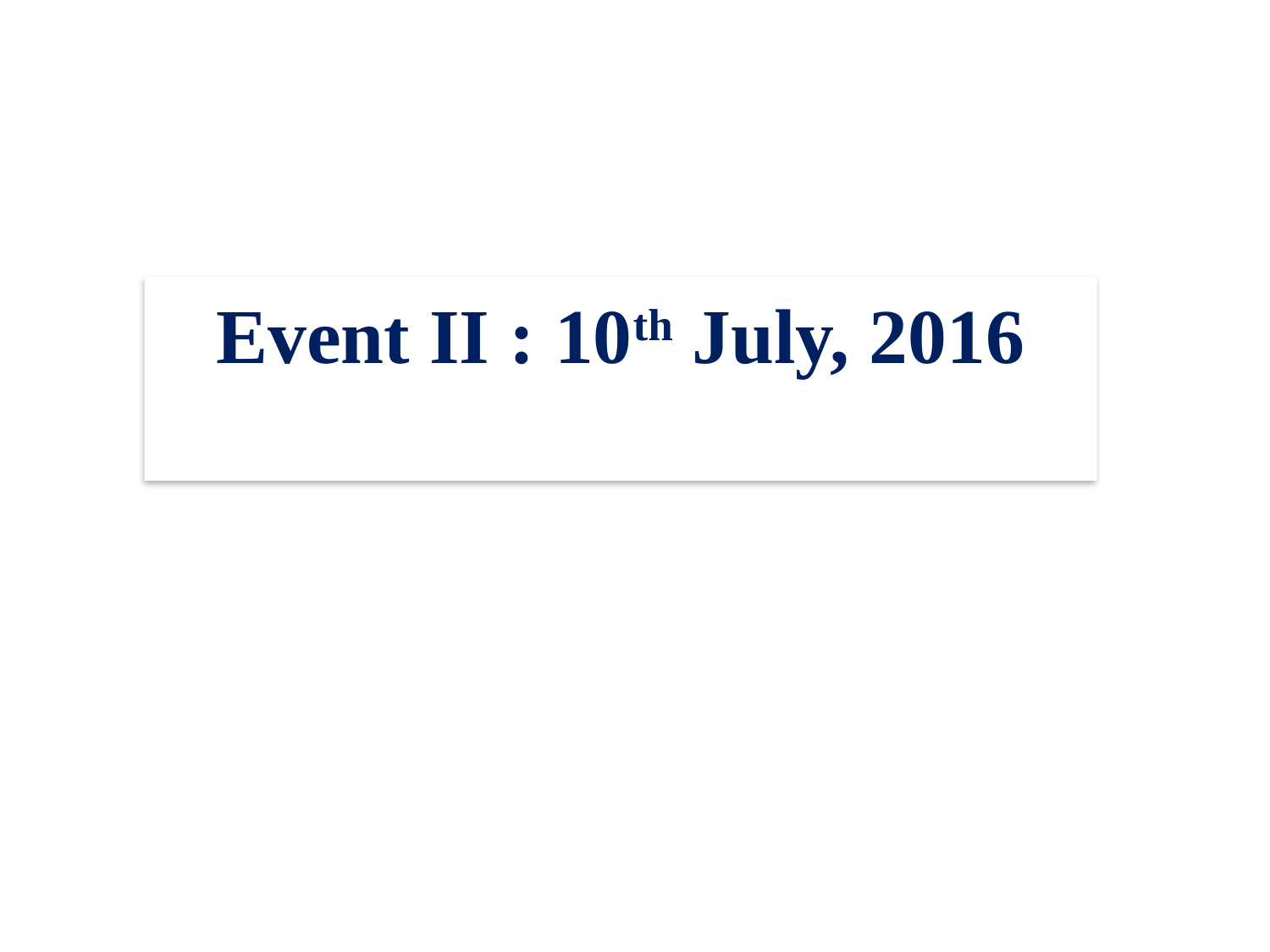

# Event II : 10th July, 2016